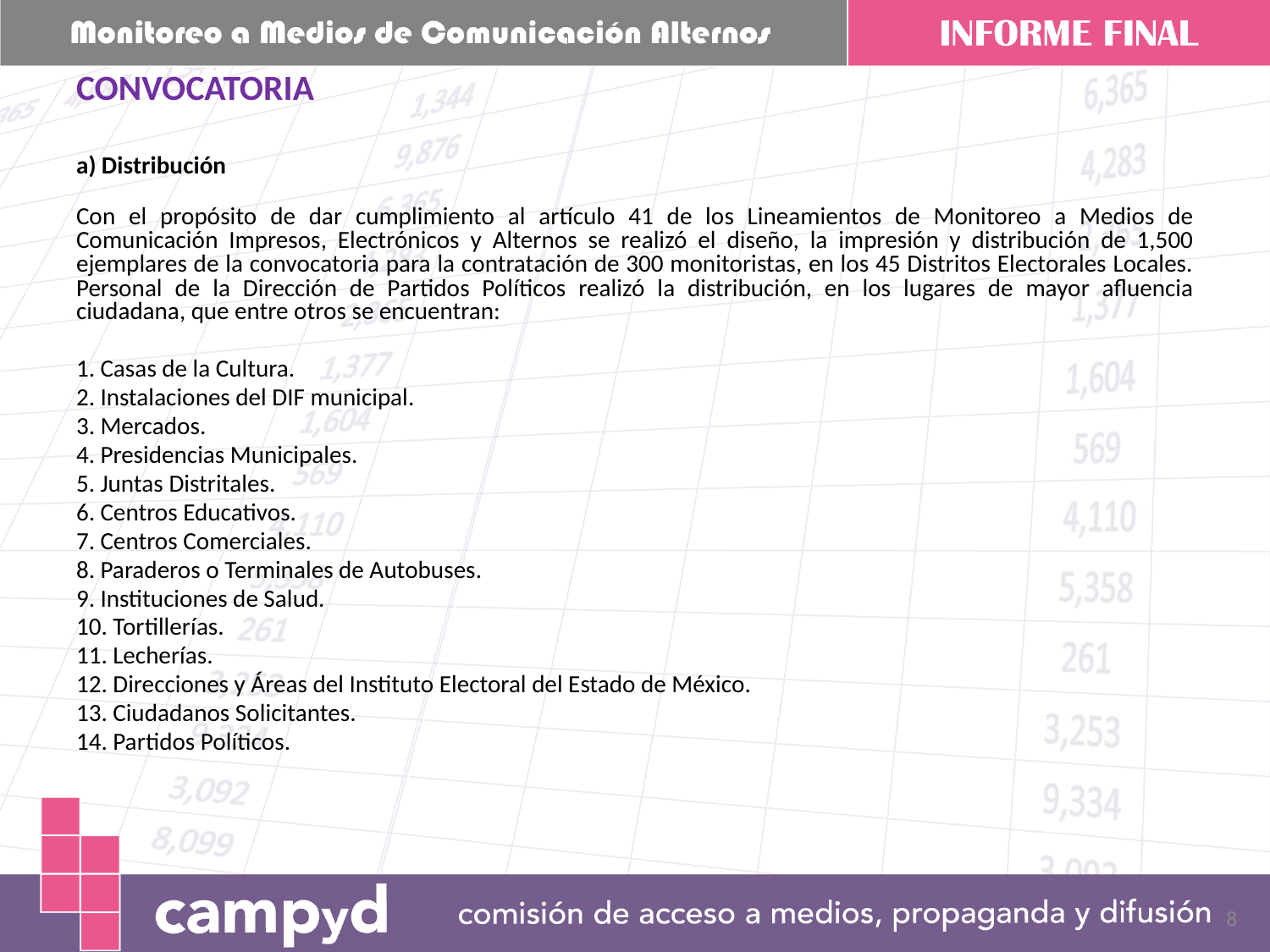

CONVOCATORIA
a) Distribución
Con el propósito de dar cumplimiento al artículo 41 de los Lineamientos de Monitoreo a Medios de Comunicación Impresos, Electrónicos y Alternos se realizó el diseño, la impresión y distribución de 1,500 ejemplares de la convocatoria para la contratación de 300 monitoristas, en los 45 Distritos Electorales Locales. Personal de la Dirección de Partidos Políticos realizó la distribución, en los lugares de mayor afluencia ciudadana, que entre otros se encuentran:

 Casas de la Cultura.
 Instalaciones del DIF municipal.
 Mercados.
 Presidencias Municipales.
 Juntas Distritales.
 Centros Educativos.
 Centros Comerciales.
 Paraderos o Terminales de Autobuses.
 Instituciones de Salud.
 Tortillerías.
 Lecherías.
 Direcciones y Áreas del Instituto Electoral del Estado de México.
 Ciudadanos Solicitantes.
 Partidos Políticos.

8